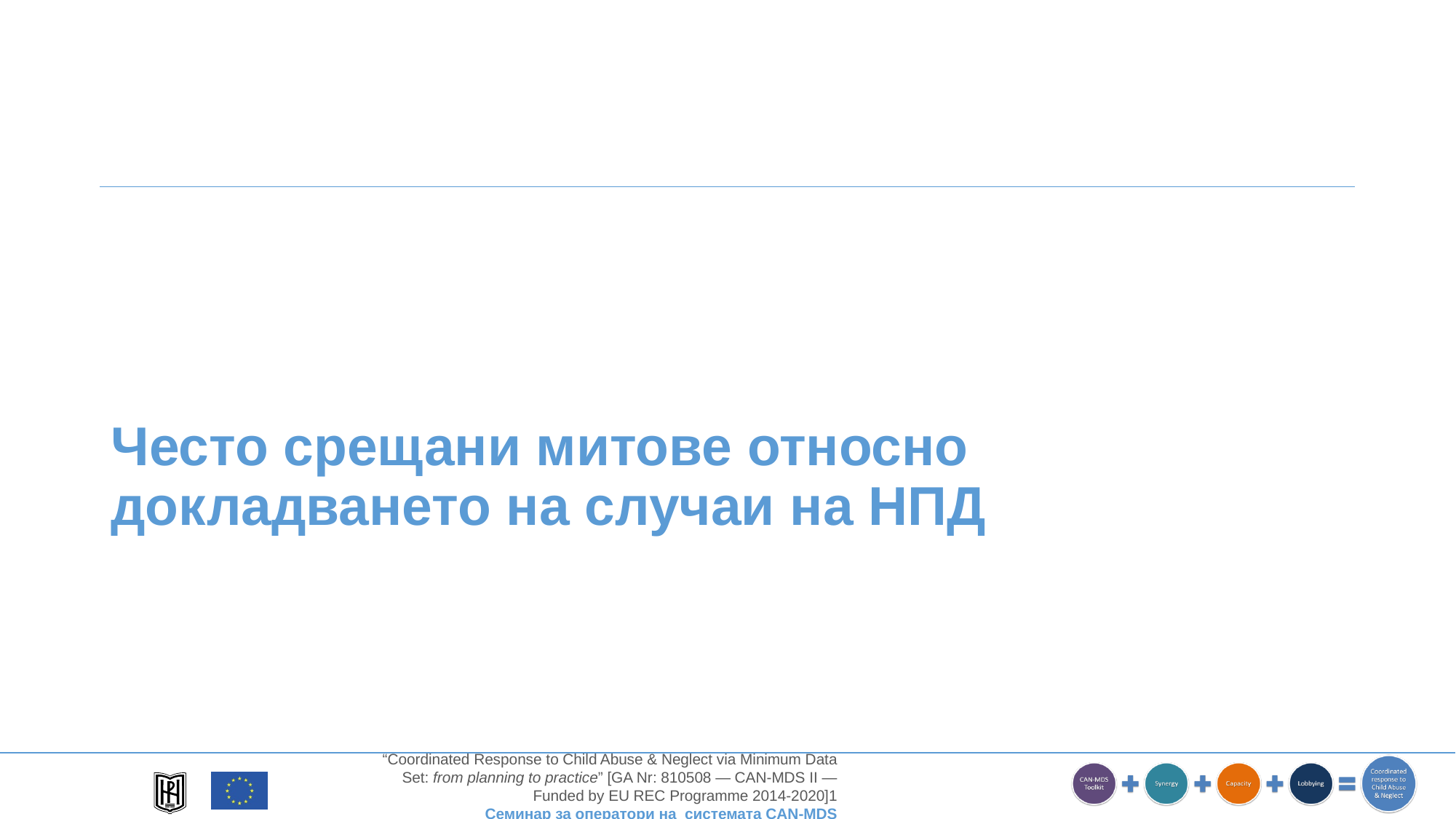

# Често срещани митове относно докладването на случаи на НПД